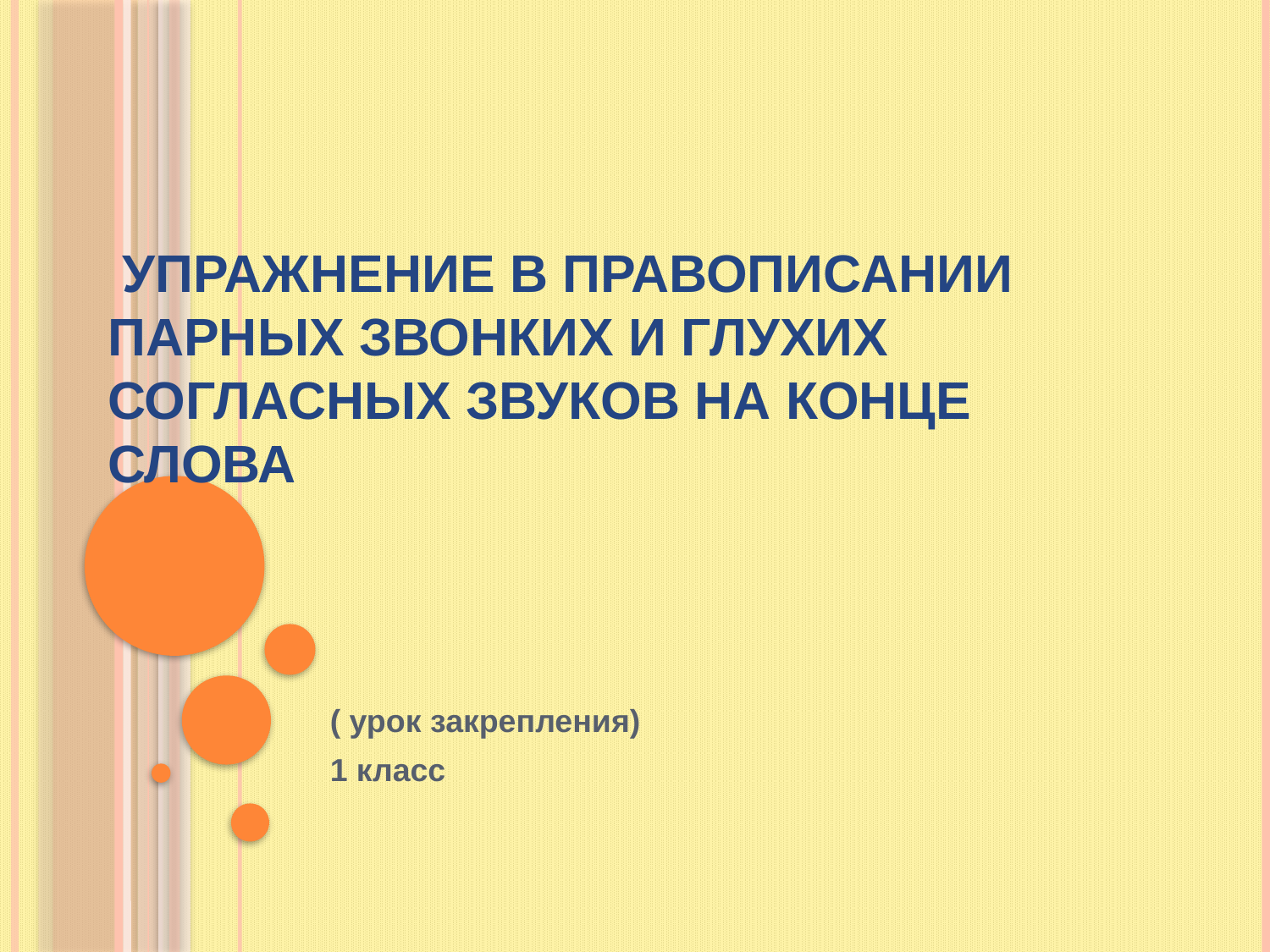

# Упражнение в правописании парных звонких и глухих согласных звуков на конце слова
( урок закрепления)
1 класс